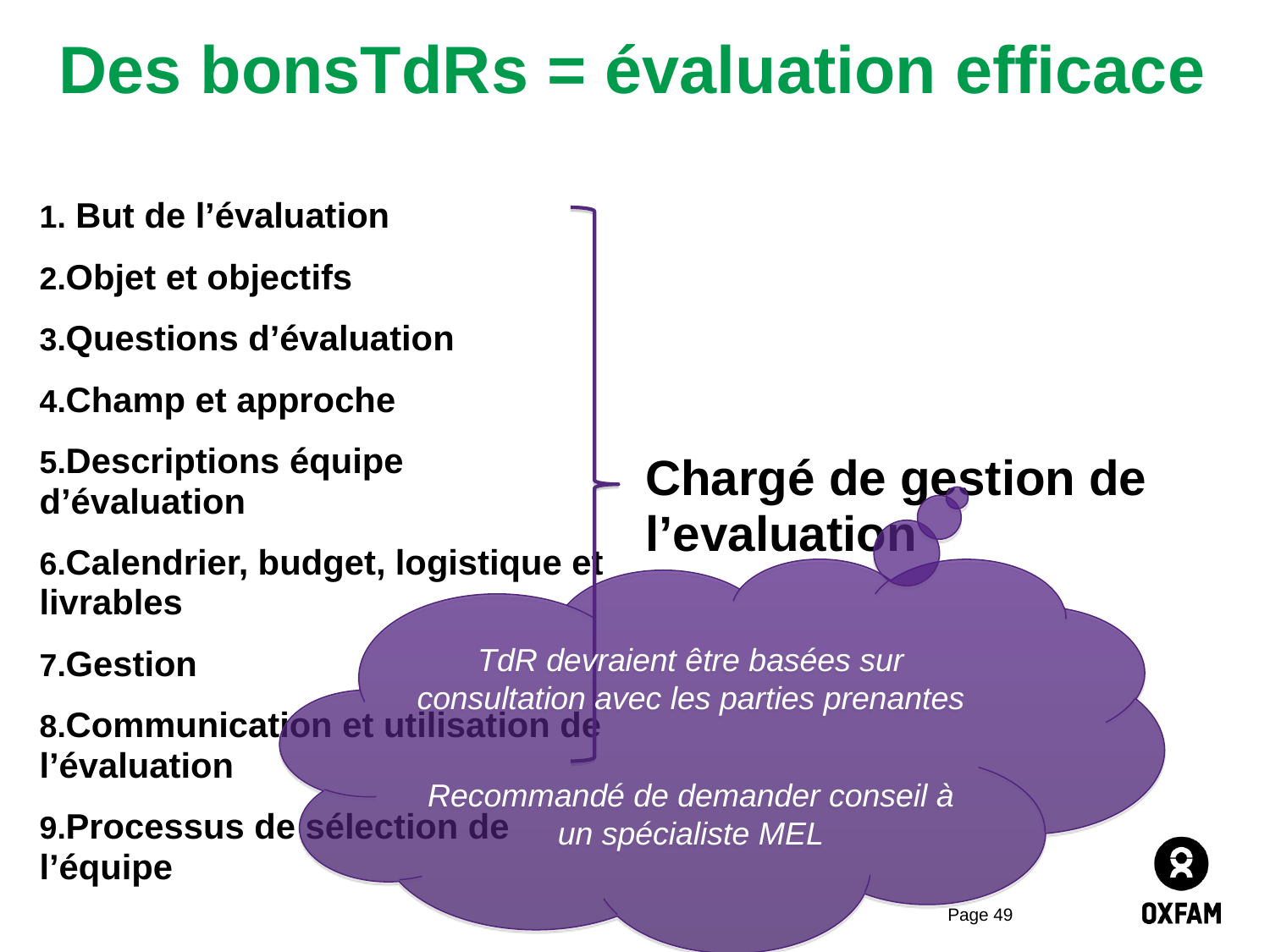

# Des bonsTdRs = évaluation efficace
 But de l’évaluation
Objet et objectifs
Questions d’évaluation
Champ et approche
Descriptions équipe d’évaluation
Calendrier, budget, logistique et livrables
Gestion
Communication et utilisation de l’évaluation
Processus de sélection de l’équipe

Chargé de gestion de l’evaluation
TdR devraient être basées sur consultation avec les parties prenantes
Recommandé de demander conseil à un spécialiste MEL
Page 49